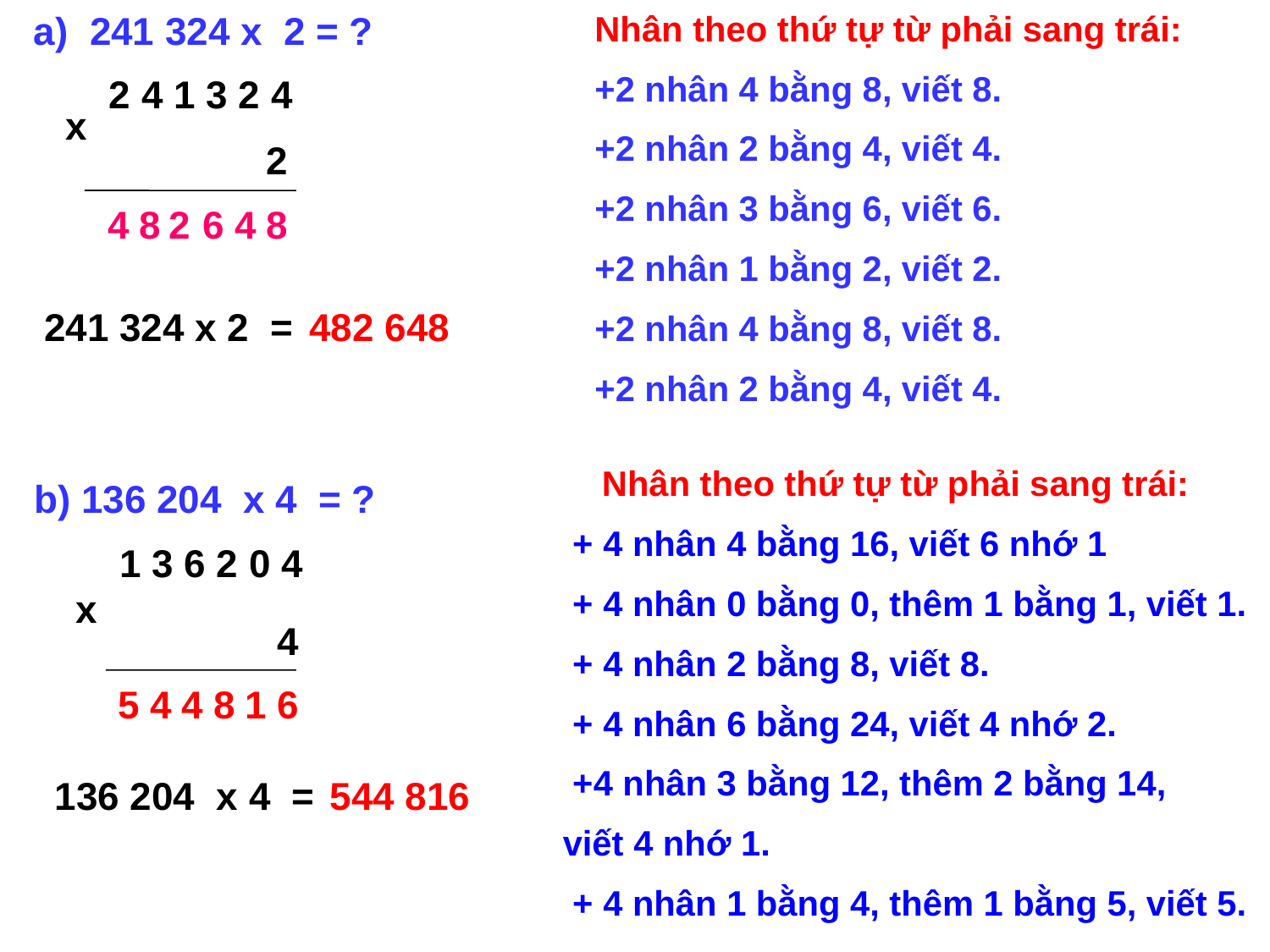

a)  241 324 x  2 = ?
Nhân theo thứ tự từ phải sang trái:
+2 nhân 4 bằng 8, viết 8.
+2 nhân 2 bằng 4, viết 4.
+2 nhân 3 bằng 6, viết 6.
+2 nhân 1 bằng 2, viết 2.
+2 nhân 4 bằng 8, viết 8.
+2 nhân 2 bằng 4, viết 4.
       2 4 1 3 2 4

       2
x

4
8
2
6
4
8
241 324 x 2  =
   482 648
    Nhân theo thứ tự từ phải sang trái:
 + 4 nhân 4 bằng 16, viết 6 nhớ 1
 + 4 nhân 0 bằng 0, thêm 1 bằng 1, viết 1.
 + 4 nhân 2 bằng 8, viết 8.
 + 4 nhân 6 bằng 24, viết 4 nhớ 2.
 +4 nhân 3 bằng 12, thêm 2 bằng 14,
viết 4 nhớ 1.
 + 4 nhân 1 bằng 4, thêm 1 bằng 5, viết 5.
  b) 136 204  x 4  = ?
      1 3 6 2 0 4

x
4

5
4
4
8
1
6
136 204  x 4  =
544 816